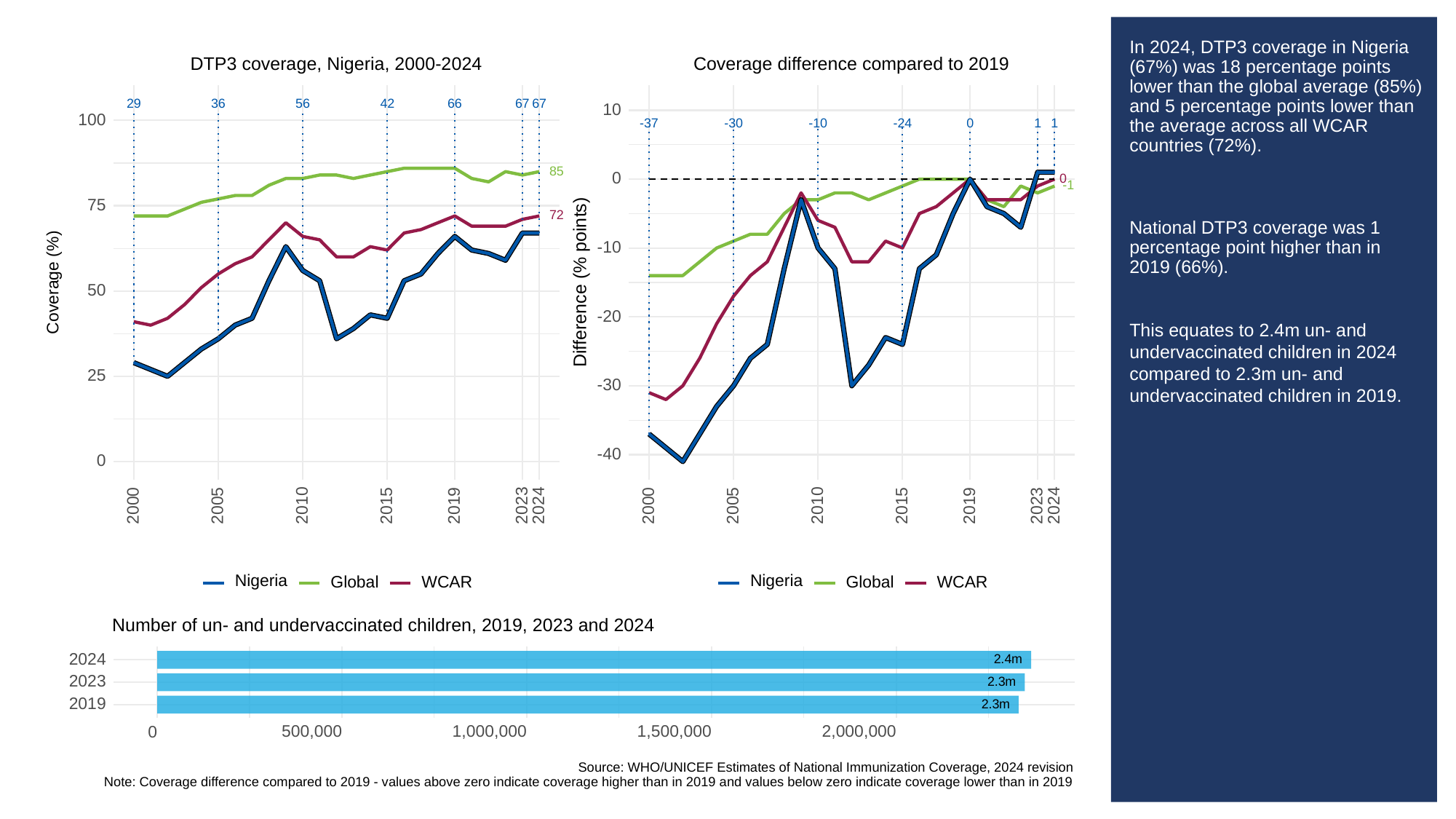

# In 2024, DTP3 coverage in Nigeria (67%) was 18 percentage points lower than the global average (85%) and 5 percentage points lower than the average across all WCAR countries (72%).

National DTP3 coverage was 1 percentage point higher than in 2019 (66%).

This equates to 2.4m un- and undervaccinated children in 2024 compared to 2.3m un- and undervaccinated children in 2019.

Coverage difference compared to 2019
DTP3 coverage, Nigeria, 2000-2024

36
29
56
66
67
67
42
10

100
-37
-30
-10
0
-24
1
1

85

0
0

-1
75

72

-10

Difference (% points)
Coverage (%)

50

-20

25

-30

-40

0

2023
2023
2000
2005
2010
2015
2019
2024
2000
2005
2010
2015
2019
2024
Nigeria
Nigeria
Global
WCAR
Global
WCAR

Number of un- and undervaccinated children, 2019, 2023 and 2024

2024
2.4m

2023
2.3m

2019
2.3m

500,000
1,000,000
1,500,000
2,000,000
0
Source: WHO/UNICEF Estimates of National Immunization Coverage, 2024 revision
Note: Coverage difference compared to 2019 - values above zero indicate coverage higher than in 2019 and values below zero indicate coverage lower than in 2019